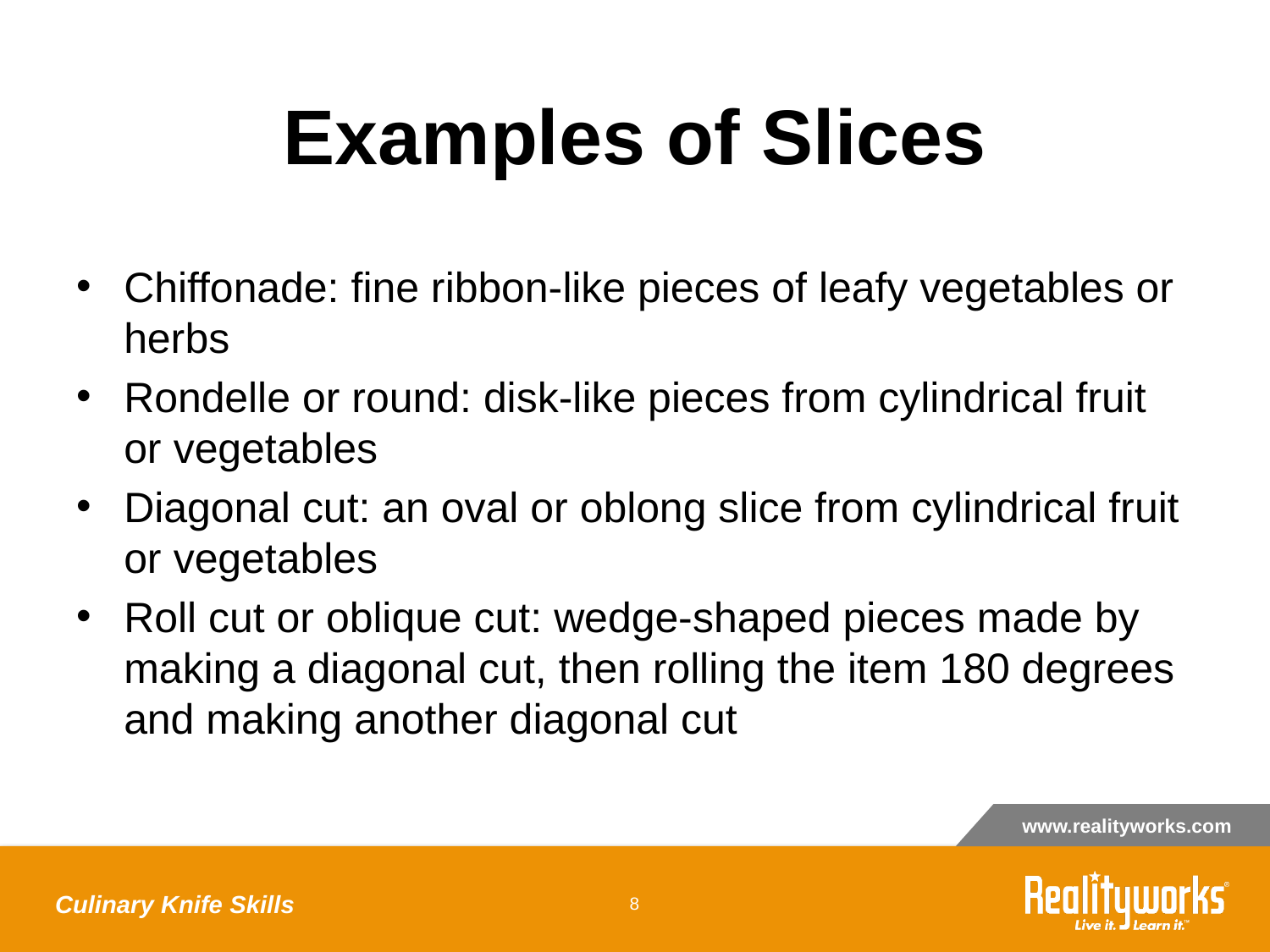

# Examples of Slices
Chiffonade: fine ribbon-like pieces of leafy vegetables or herbs
Rondelle or round: disk-like pieces from cylindrical fruit or vegetables
Diagonal cut: an oval or oblong slice from cylindrical fruit or vegetables
Roll cut or oblique cut: wedge-shaped pieces made by making a diagonal cut, then rolling the item 180 degrees and making another diagonal cut
Culinary Knife Skills
8